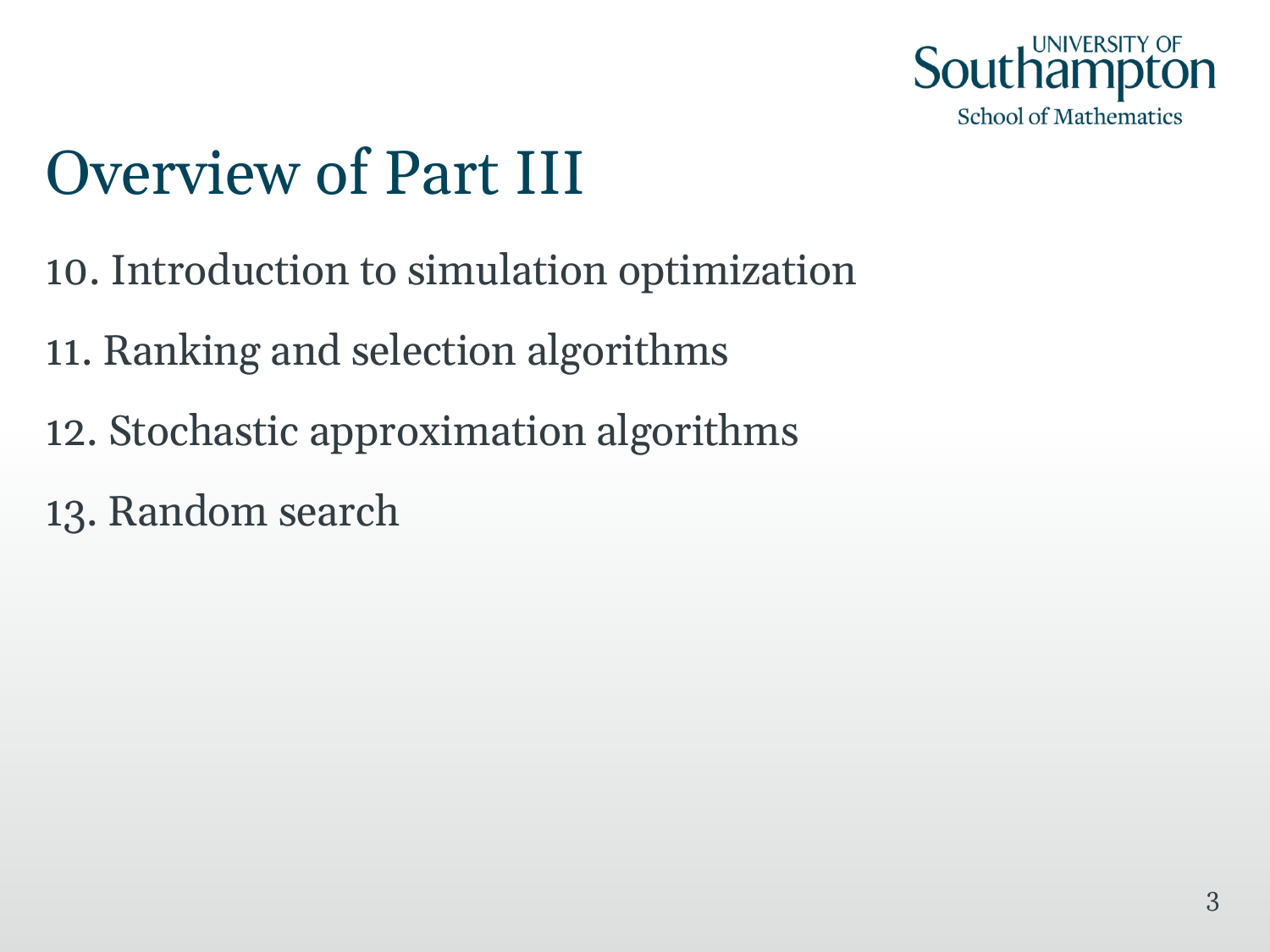

# Overview of Part III
10. Introduction to simulation optimization
11. Ranking and selection algorithms
12. Stochastic approximation algorithms
13. Random search
3